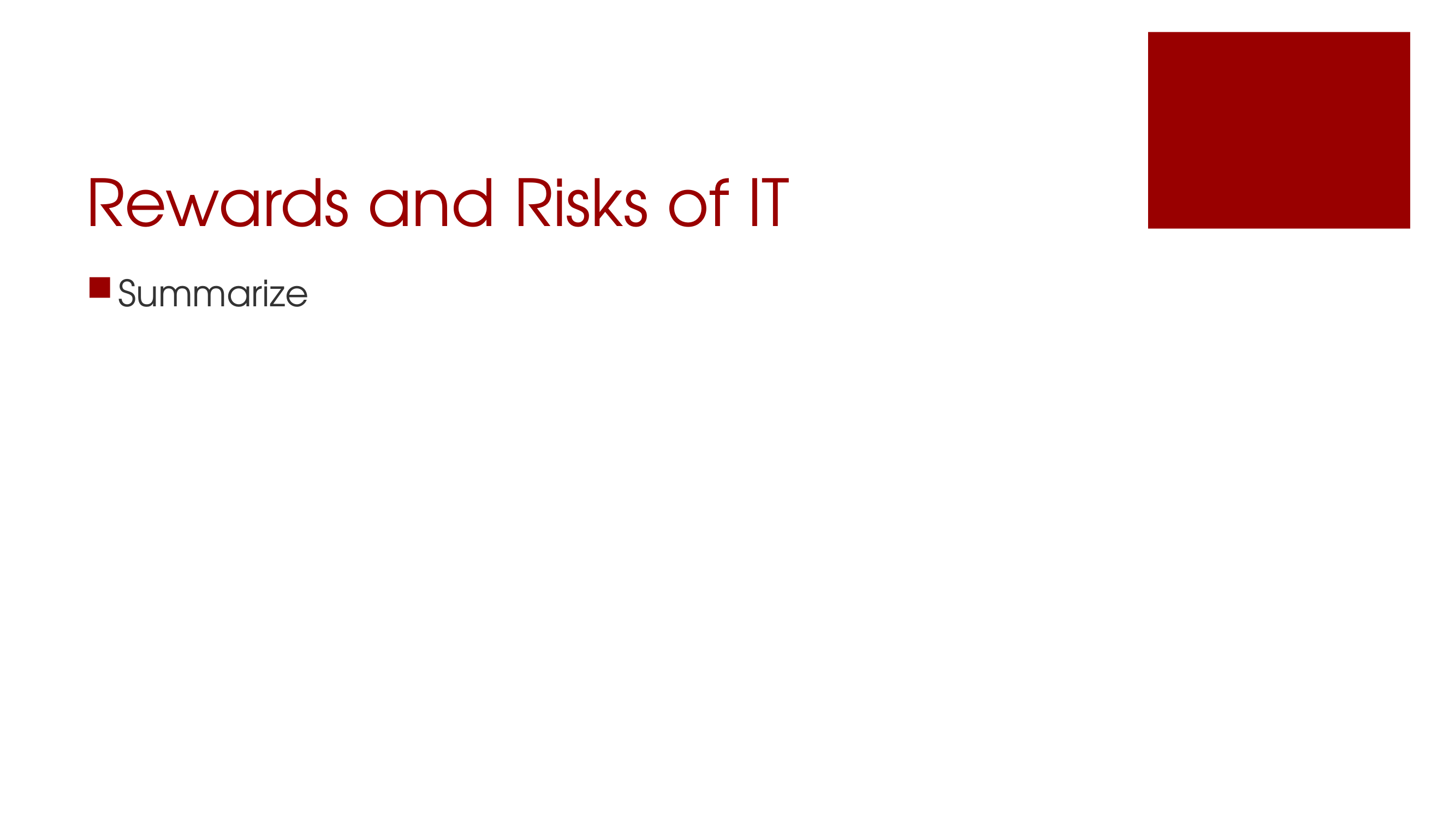

# Rewards and Risks of IT
Summarize